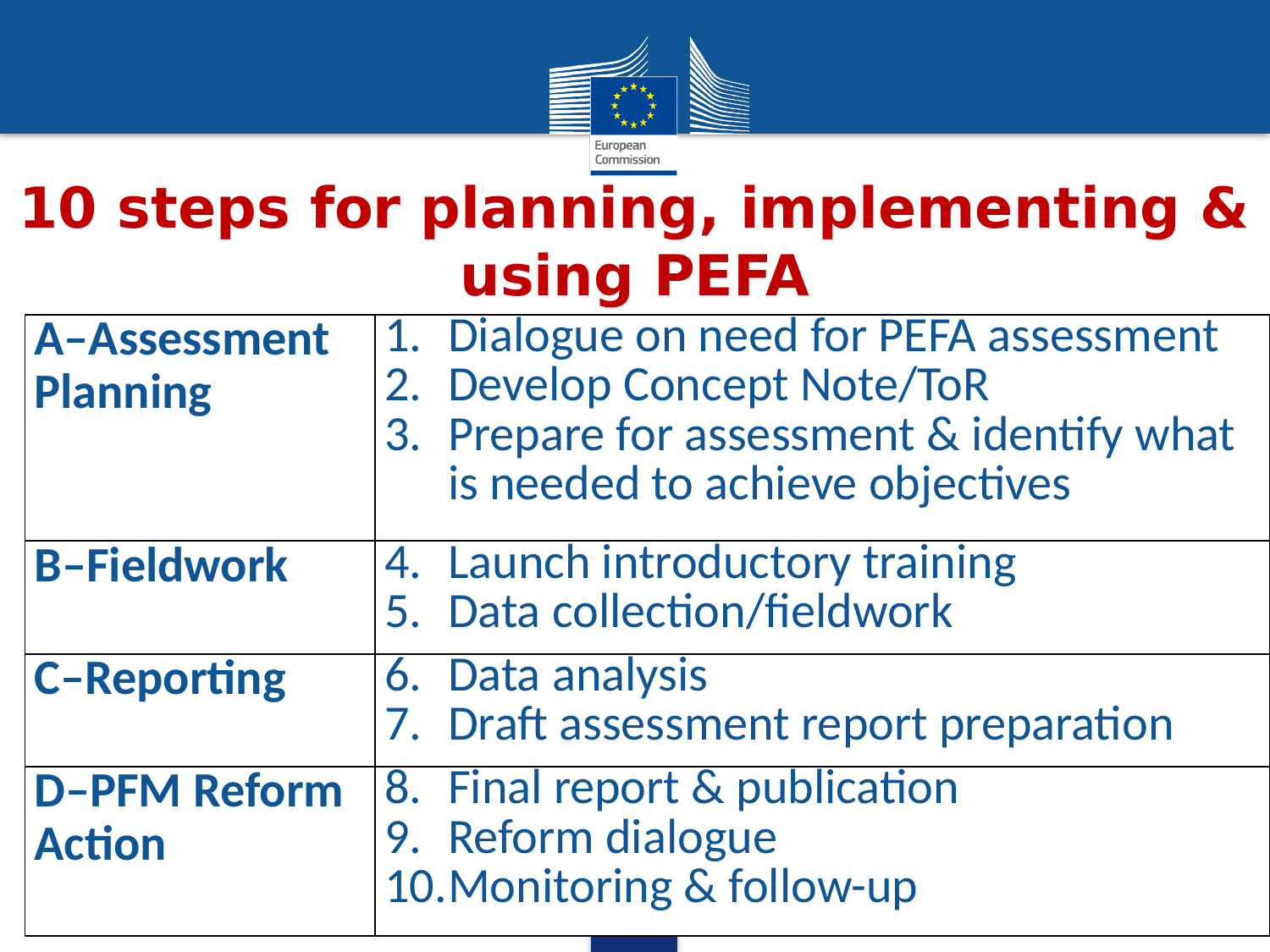

10 steps for planning, implementing & using PEFA
| A–Assessment Planning | Dialogue on need for PEFA assessment Develop Concept Note/ToR Prepare for assessment & identify what is needed to achieve objectives |
| --- | --- |
| B–Fieldwork | Launch introductory training Data collection/fieldwork |
| C–Reporting | Data analysis Draft assessment report preparation |
| D–PFM Reform Action | Final report & publication Reform dialogue Monitoring & follow-up |
4